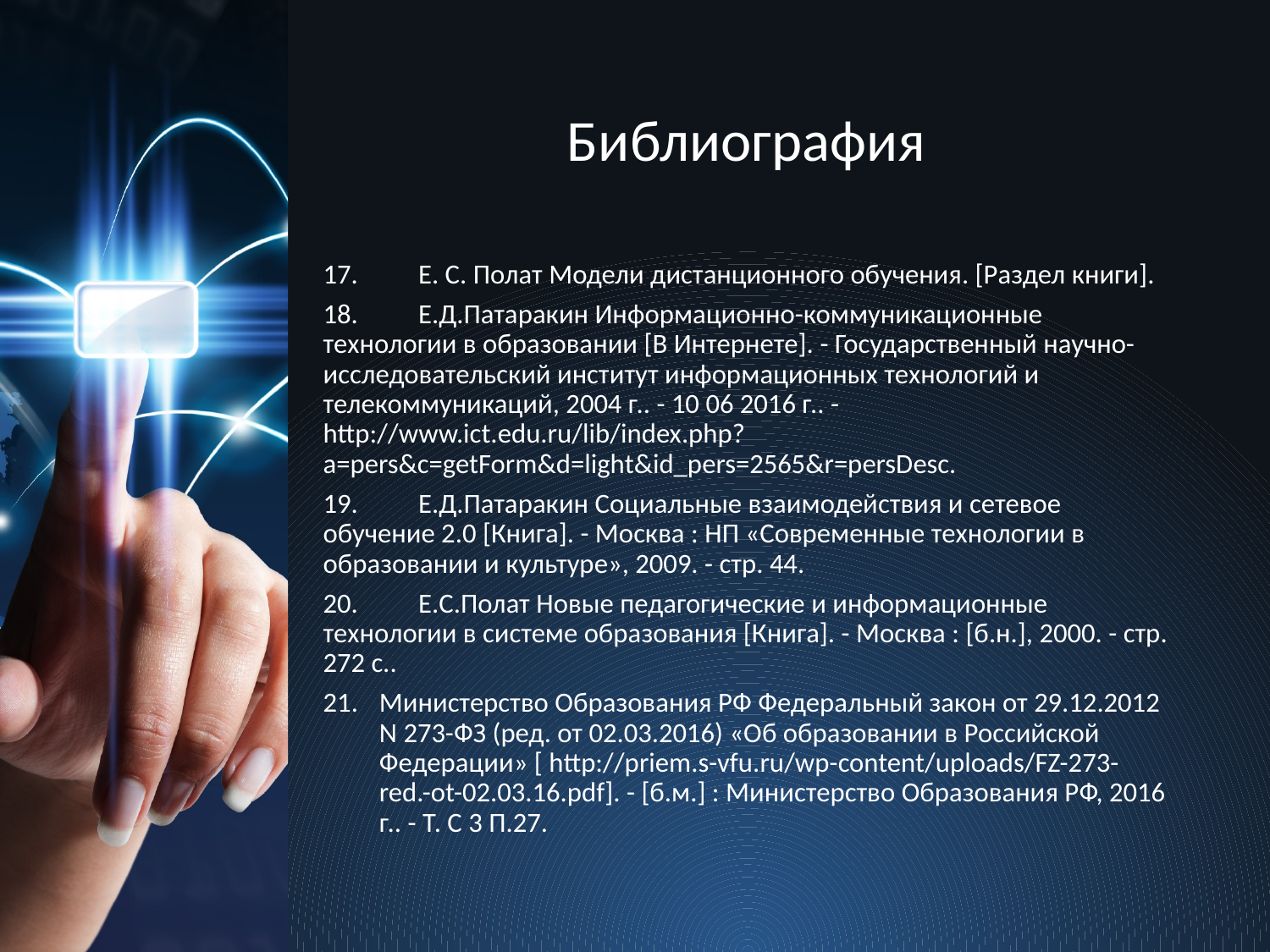

# Библиография
17.	Е. С. Полат Модели дистанционного обучения. [Раздел книги].
18.	Е.Д.Патаракин Информационно-коммуникационные технологии в образовании [В Интернете]. - Государственный научно-исследовательский институт информационных технологий и телекоммуникаций, 2004 г.. - 10 06 2016 г.. - http://www.ict.edu.ru/lib/index.php?a=pers&c=getForm&d=light&id_pers=2565&r=persDesc.
19.	Е.Д.Патаракин Социальные взаимодействия и сетевое обучение 2.0 [Книга]. - Москва : НП «Современные технологии в образовании и культуре», 2009. - стр. 44.
20.	Е.С.Полат Новые педагогические и информационные технологии в системе образования [Книга]. - Москва : [б.н.], 2000. - стр. 272 c..
Министерство Образования РФ Федеральный закон от 29.12.2012 N 273-ФЗ (ред. от 02.03.2016) «Об образовании в Российской Федерации» [ http://priem.s-vfu.ru/wp-content/uploads/FZ-273-red.-ot-02.03.16.pdf]. - [б.м.] : Министерство Образования РФ, 2016 г.. - Т. С 3 П.27.